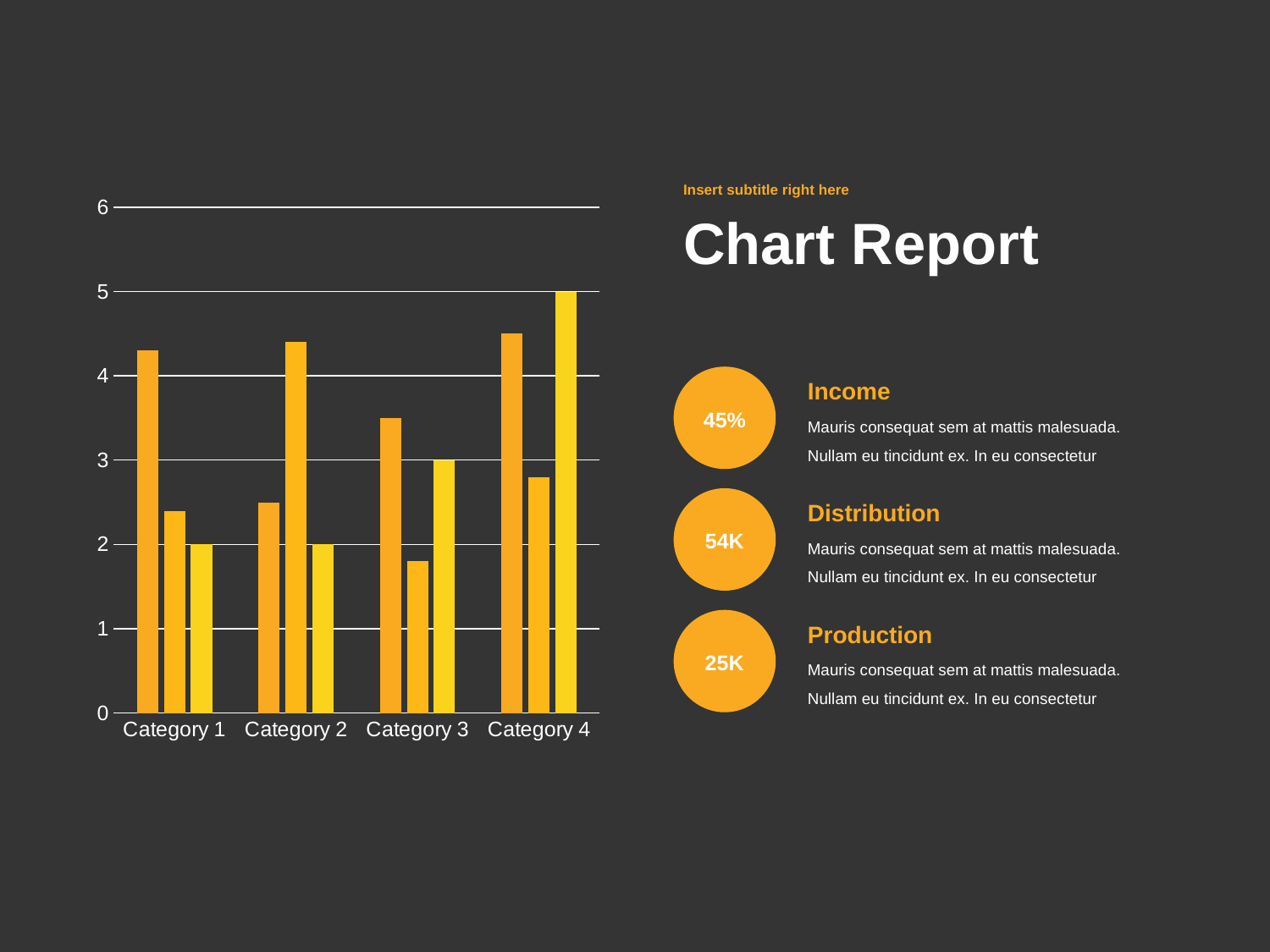

Insert subtitle right here
# Chart Report

### Chart

| Category | Series 1 | Series 2 | Series 3 |
|---|---|---|---|
| Category 1 | 4.3 | 2.4 | 2.0 |
| Category 2 | 2.5 | 4.4 | 2.0 |
| Category 3 | 3.5 | 1.8 | 3.0 |
| Category 4 | 4.5 | 2.8 | 5.0 |
Income
45%
Mauris consequat sem at mattis malesuada. Nullam eu tincidunt ex. In eu consectetur

Distribution
54K
Mauris consequat sem at mattis malesuada. Nullam eu tincidunt ex. In eu consectetur

Production
25K
Mauris consequat sem at mattis malesuada. Nullam eu tincidunt ex. In eu consectetur